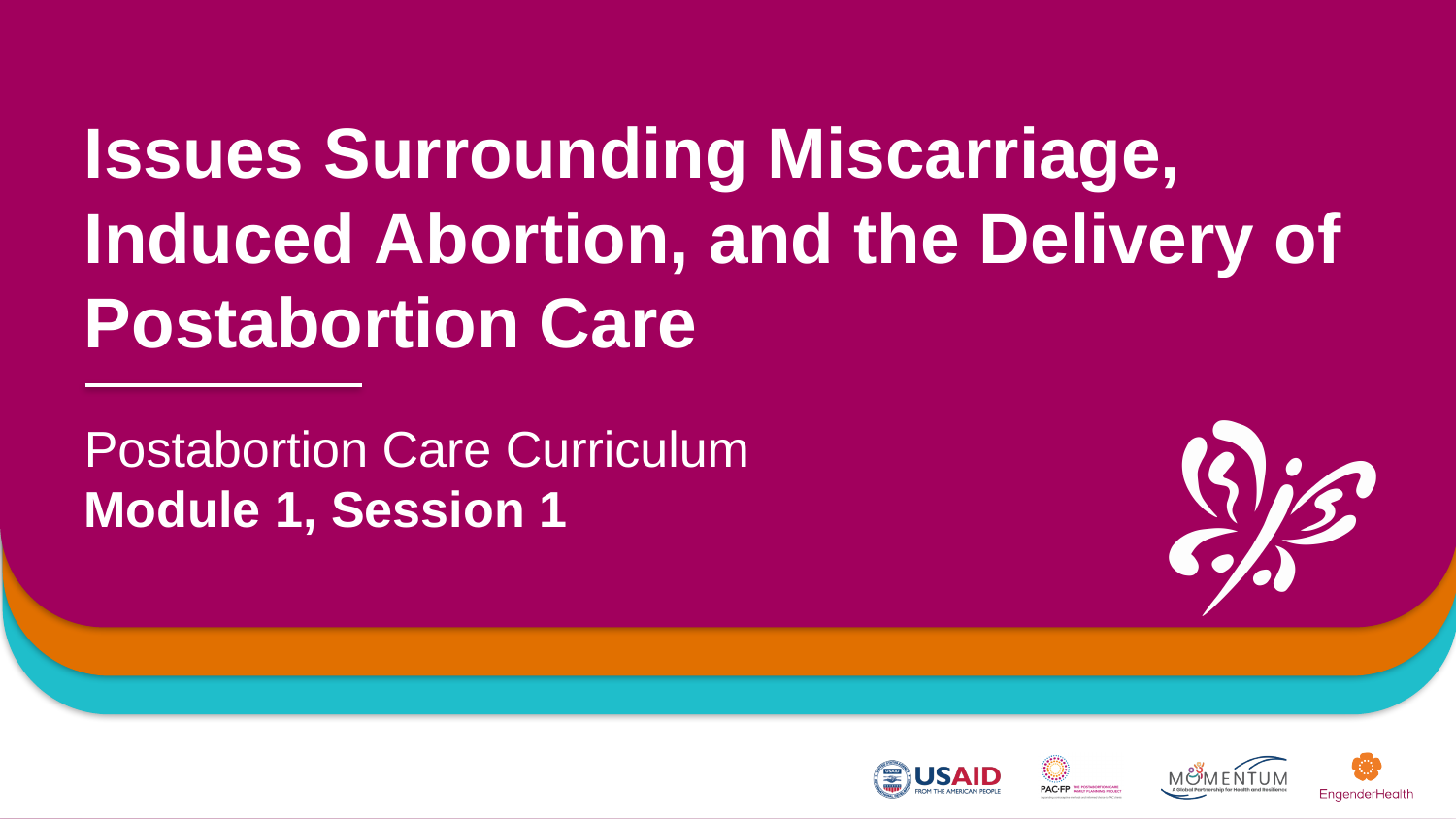

# Issues Surrounding Miscarriage, Induced Abortion, and the Delivery of Postabortion Care​
Postabortion Care Curriculum
Module 1, Session 1